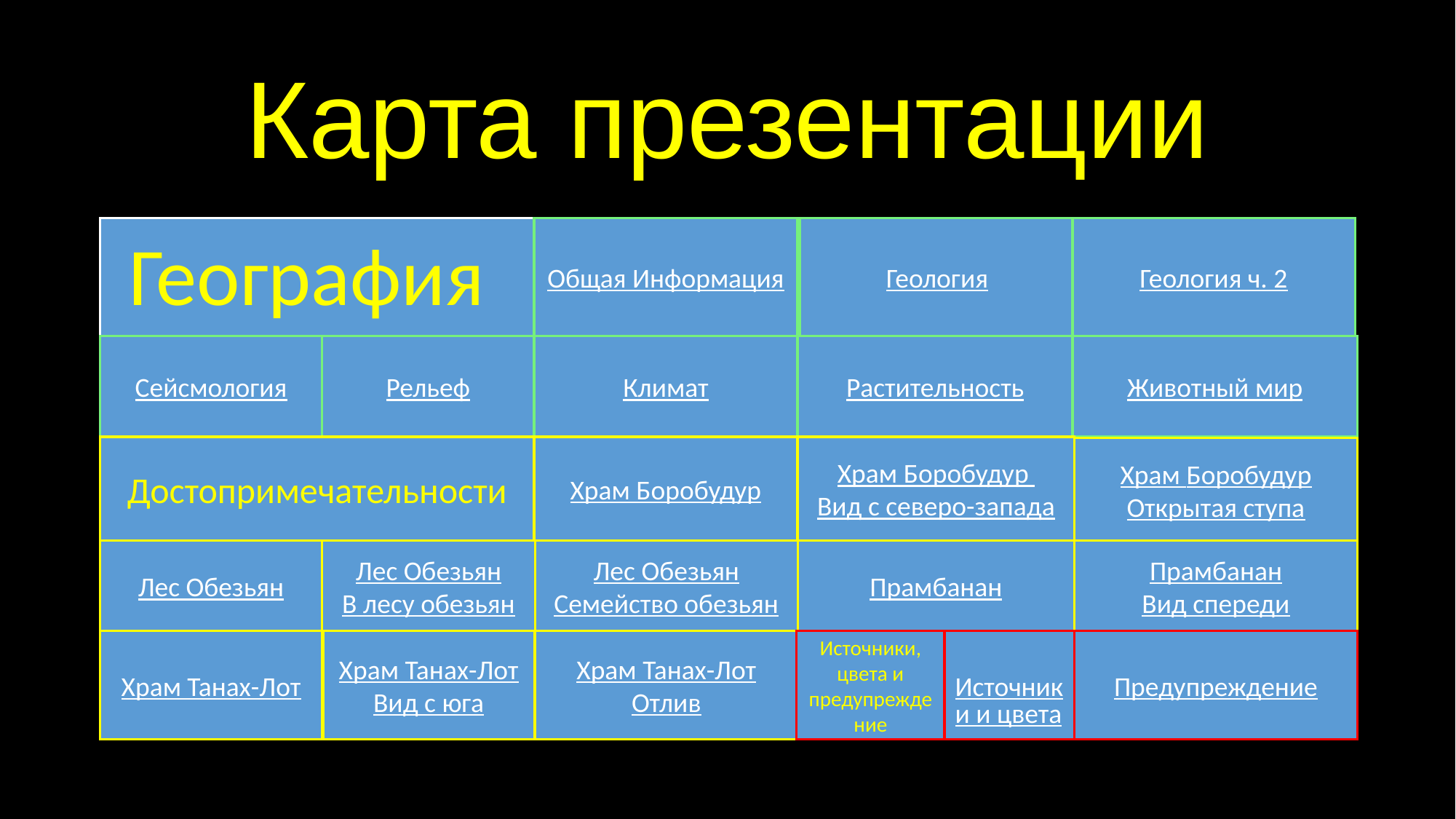

# Карта презентации

География
Общая Информация
Геология
Геология ч. 2
Сейсмология
Рельеф
Климат
Растительность
Животный мир
Храм Боробудур
Храм Боробудур
Вид с северо-запада
Достопримечательности
Храм Боробудур
Открытая ступа
Лес Обезьян
Лес Обезьян
В лесу обезьян
Лес Обезьян
Семейство обезьян
Прамбанан
Вид спереди
Прамбанан
Храм Танах-Лот
Отлив
Источники, цвета и предупреждение
Источники и цвета
Предупреждение
Храм Танах-Лот
Вид с юга
Храм Танах-Лот